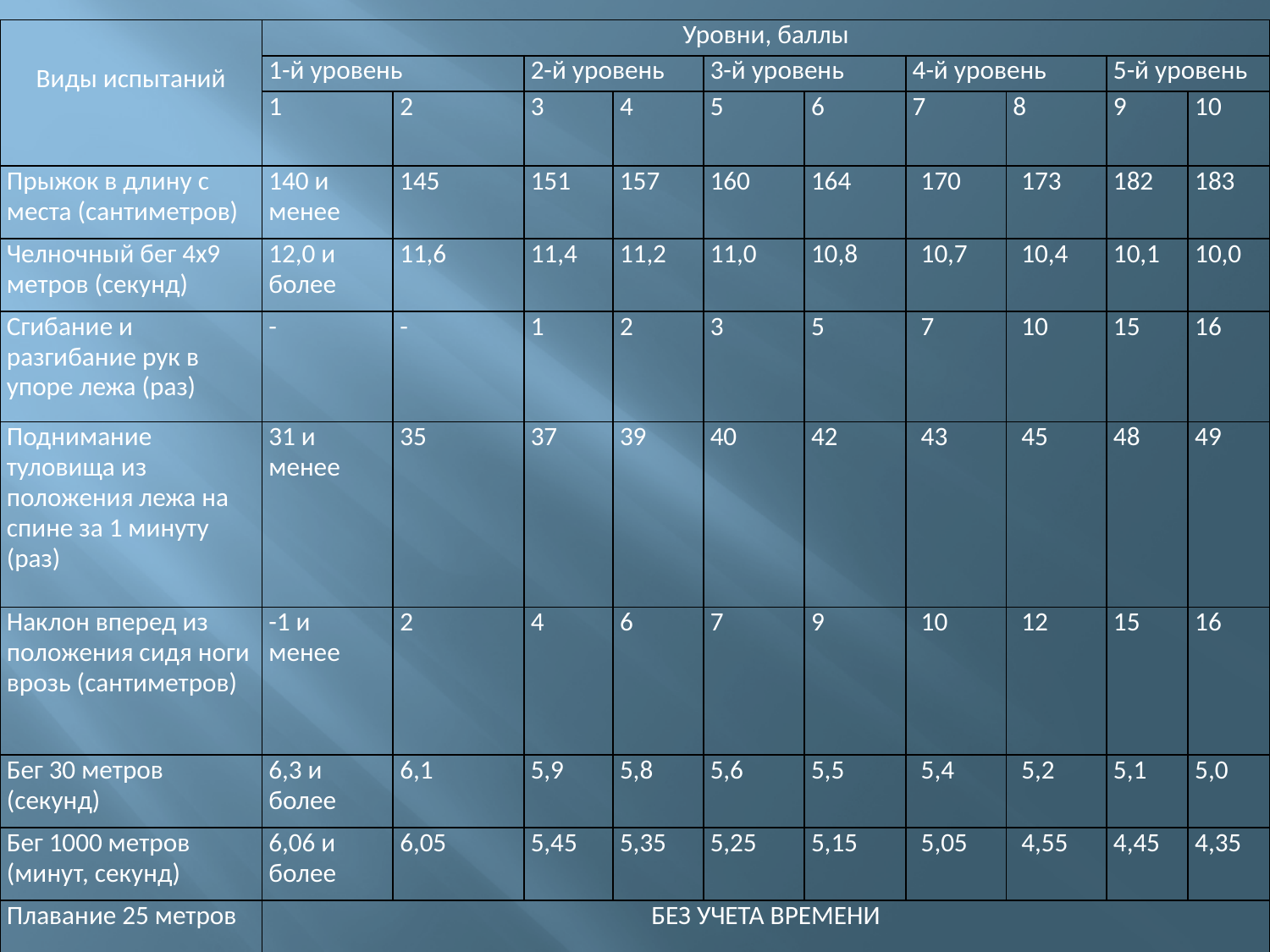

| Виды испытаний | Уровни, баллы |  |  |  |  |  |  |  |  |  |
| --- | --- | --- | --- | --- | --- | --- | --- | --- | --- | --- |
|  | 1-й уровень |  | 2-й уровень |  | 3-й уровень |  | 4-й уровень |  | 5-й уровень |  |
|  | 1 | 2 | 3 | 4 | 5 | 6 | 7 | 8 | 9 | 10 |
| Прыжок в длину с места (сантиметров) | 140 и менее | 145 | 151 | 157 | 160 | 164 | 170 | 173 | 182 | 183 |
| Челночный бег 4х9 метров (секунд) | 12,0 и более | 11,6 | 11,4 | 11,2 | 11,0 | 10,8 | 10,7 | 10,4 | 10,1 | 10,0 |
| Сгибание и разгибание рук в упоре лежа (раз) | - | - | 1 | 2 | 3 | 5 | 7 | 10 | 15 | 16 |
| Поднимание туловища из положения лежа на спине за 1 минуту (раз) | 31 и менее | 35 | 37 | 39 | 40 | 42 | 43 | 45 | 48 | 49 |
| Наклон вперед из положения сидя ноги врозь (сантиметров) | -1 и менее | 2 | 4 | 6 | 7 | 9 | 10 | 12 | 15 | 16 |
| Бег 30 метров (секунд) | 6,3 и более | 6,1 | 5,9 | 5,8 | 5,6 | 5,5 | 5,4 | 5,2 | 5,1 | 5,0 |
| Бег 1000 метров (минут, секунд) | 6,06 и более | 6,05 | 5,45 | 5,35 | 5,25 | 5,15 | 5,05 | 4,55 | 4,45 | 4,35 |
| Плавание 25 метров | БЕЗ УЧЕТА ВРЕМЕНИ |  |  |  |  |  |  |  |  |  |
|  |  |  |  |  |  |  |  |  |  |  |